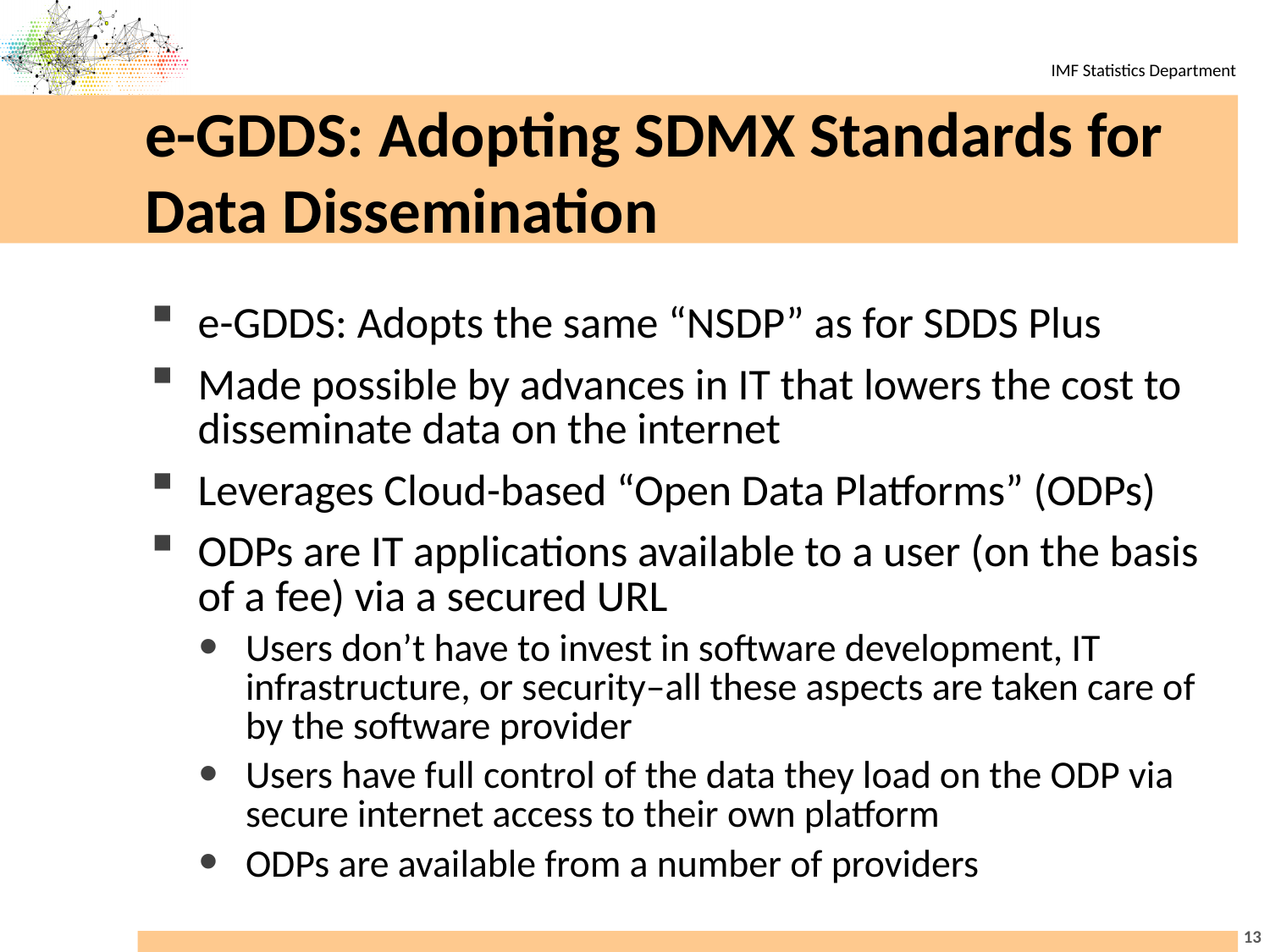

# e-GDDS: Adopting SDMX Standards for Data Dissemination
e-GDDS: Adopts the same “NSDP” as for SDDS Plus
Made possible by advances in IT that lowers the cost to disseminate data on the internet
Leverages Cloud-based “Open Data Platforms” (ODPs)
ODPs are IT applications available to a user (on the basis of a fee) via a secured URL
Users don’t have to invest in software development, IT infrastructure, or security–all these aspects are taken care of by the software provider
Users have full control of the data they load on the ODP via secure internet access to their own platform
ODPs are available from a number of providers

13